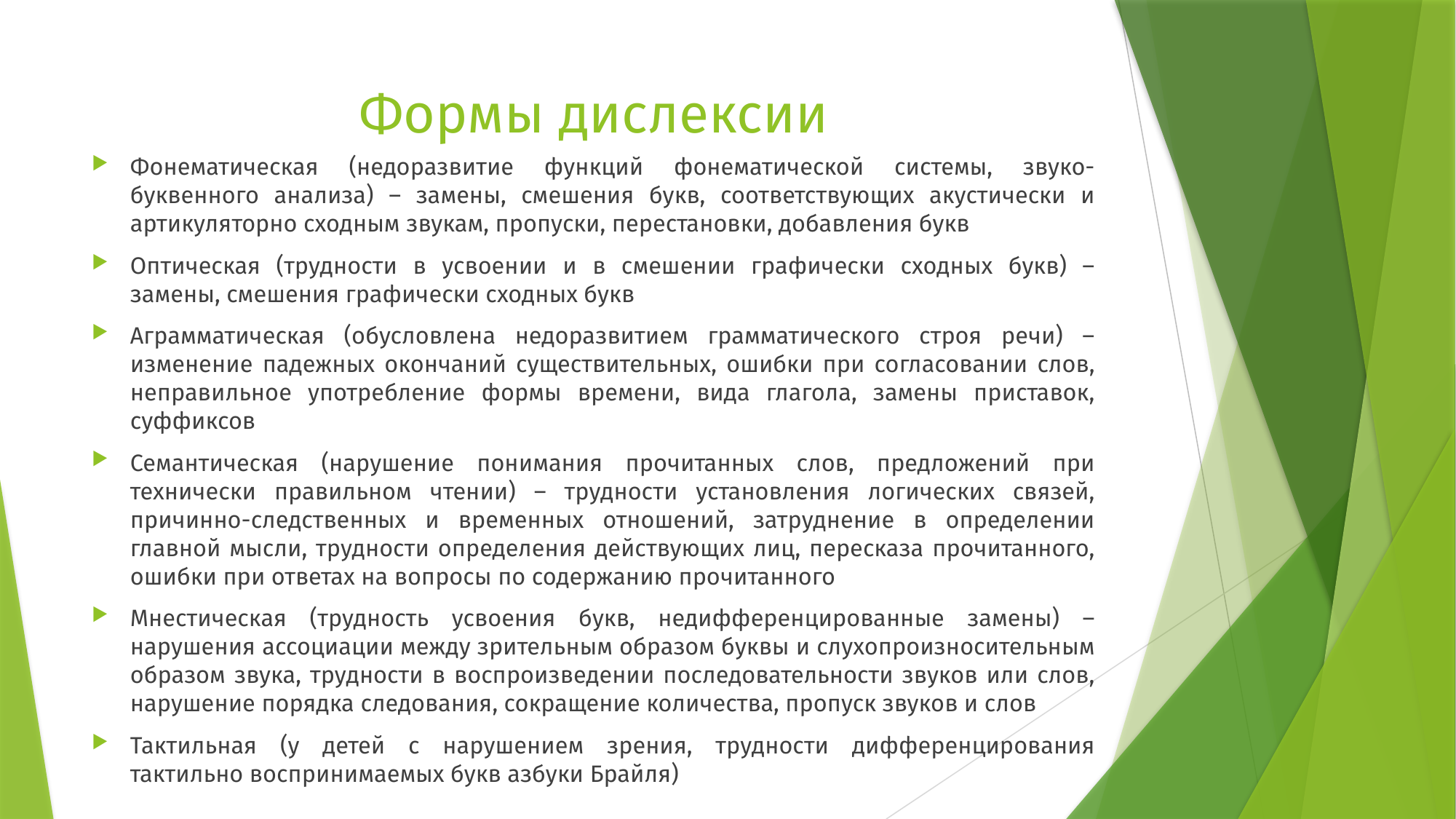

# Формы дислексии
Фонематическая (недоразвитие функций фонематической системы, звуко-буквенного анализа) – замены, смешения букв, соответствующих акустически и артикуляторно сходным звукам, пропуски, перестановки, добавления букв
Оптическая (трудности в усвоении и в смешении графически сходных букв) – замены, смешения графически сходных букв
Аграмматическая (обусловлена недоразвитием грамматического строя речи) – изменение падежных окончаний существительных, ошибки при согласовании слов, неправильное употребление формы времени, вида глагола, замены приставок, суффиксов
Семантическая (нарушение понимания прочитанных слов, предложений при технически правильном чтении) – трудности установления логических связей, причинно-следственных и временных отношений, затруднение в определении главной мысли, трудности определения действующих лиц, пересказа прочитанного, ошибки при ответах на вопросы по содержанию прочитанного
Мнестическая (трудность усвоения букв, недифференцированные замены) – нарушения ассоциации между зрительным образом буквы и слухопроизносительным образом звука, трудности в воспроизведении последовательности звуков или слов, нарушение порядка следования, сокращение количества, пропуск звуков и слов
Тактильная (у детей с нарушением зрения, трудности дифференцирования тактильно воспринимаемых букв азбуки Брайля)